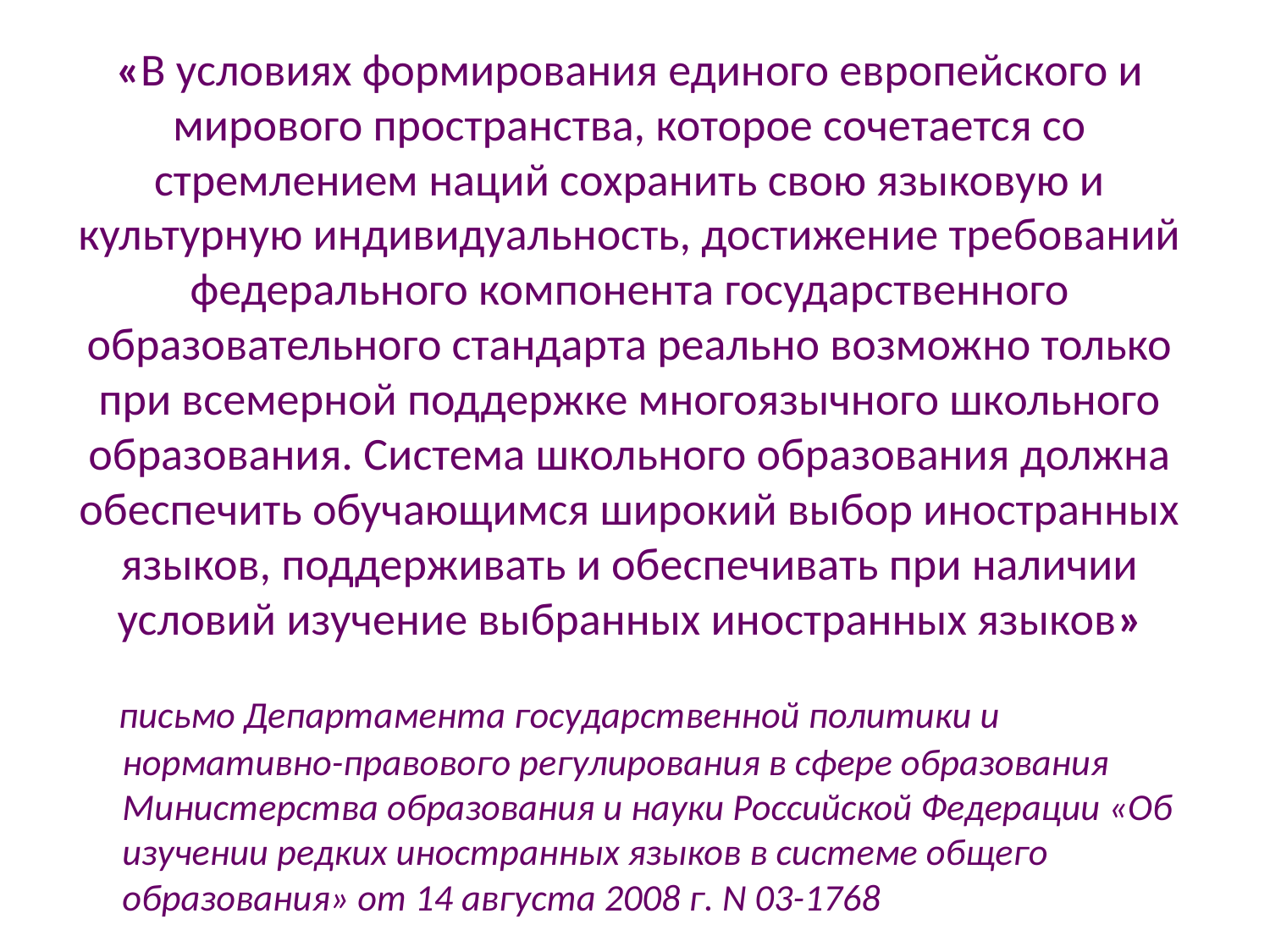

# «В условиях формирования единого европейского и мирового пространства, которое сочетается со стремлением наций сохранить свою языковую и культурную индивидуальность, достижение требований федерального компонента государственного образовательного стандарта реально возможно только при всемерной поддержке многоязычного школьного образования. Система школьного образования должна обеспечить обучающимся широкий выбор иностранных языков, поддерживать и обеспечивать при наличии условий изучение выбранных иностранных языков»
    письмо Департамента государственной политики и нормативно-правового регулирования в сфере образования Министерства образования и науки Российской Федерации «Об изучении редких иностранных языков в системе общего образования» от 14 августа 2008 г. N 03-1768